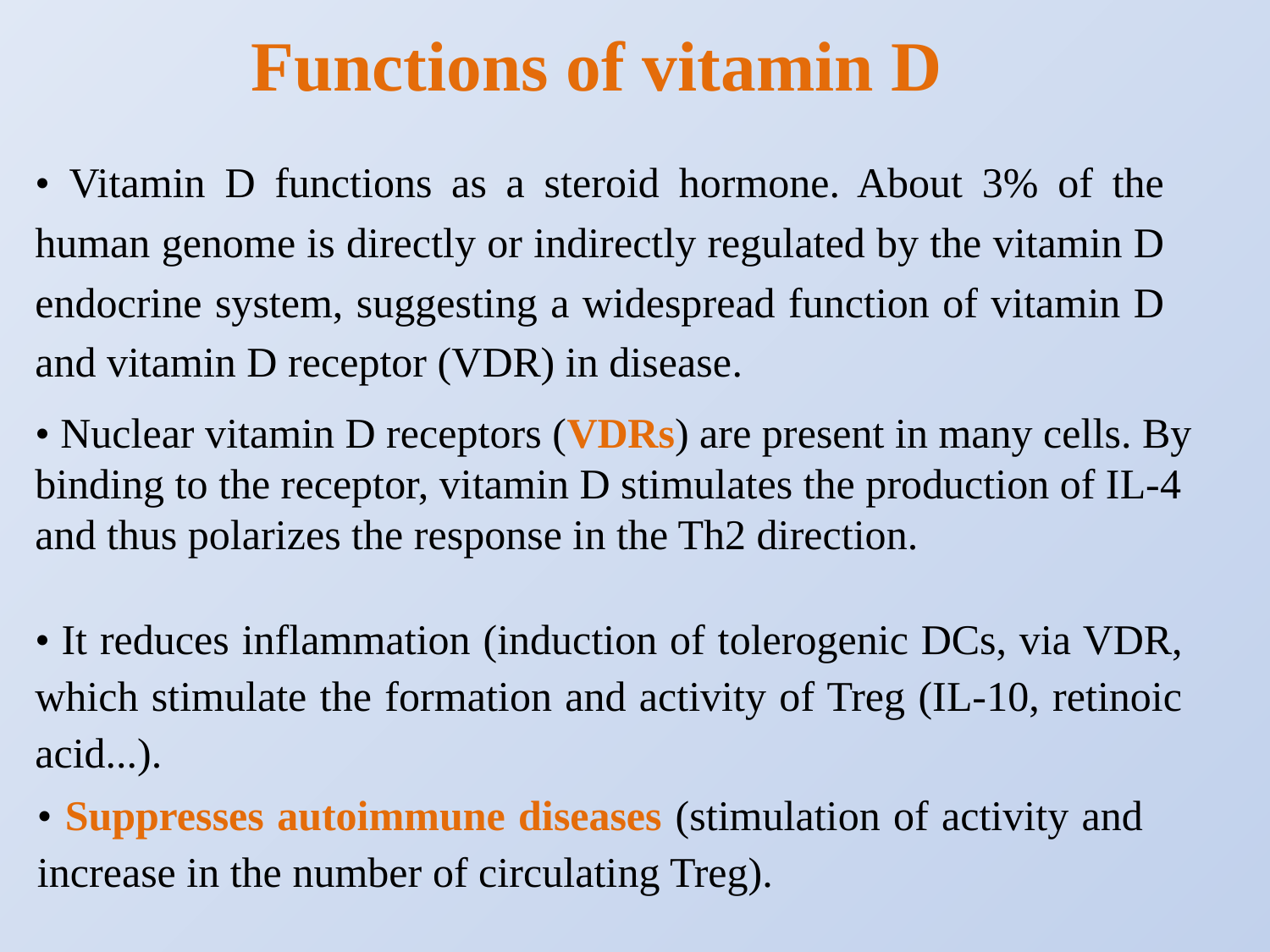

Functions of vitamin D
• Vitamin D functions as a steroid hormone. About 3% of the human genome is directly or indirectly regulated by the vitamin D endocrine system, suggesting a widespread function of vitamin D and vitamin D receptor (VDR) in disease.

• Nuclear vitamin D receptors (VDRs) are present in many cells. By binding to the receptor, vitamin D stimulates the production of IL-4 and thus polarizes the response in the Th2 direction.

• It reduces inflammation (induction of tolerogenic DCs, via VDR, which stimulate the formation and activity of Treg (IL-10, retinoic acid...).

• Suppresses autoimmune diseases (stimulation of activity and increase in the number of circulating Treg).